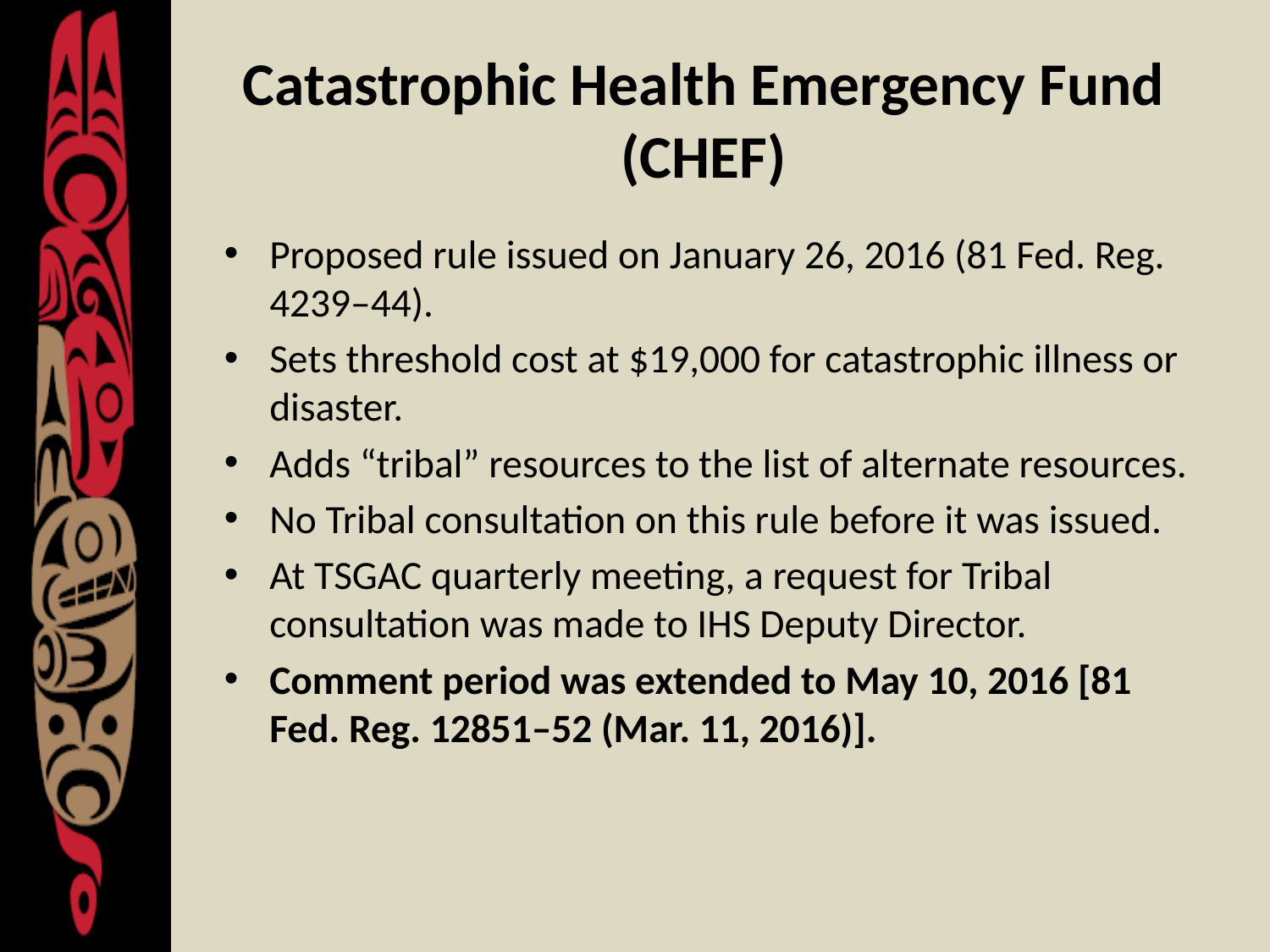

# Catastrophic Health Emergency Fund (CHEF)
Proposed rule issued on January 26, 2016 (81 Fed. Reg. 4239–44).
Sets threshold cost at $19,000 for catastrophic illness or disaster.
Adds “tribal” resources to the list of alternate resources.
No Tribal consultation on this rule before it was issued.
At TSGAC quarterly meeting, a request for Tribal consultation was made to IHS Deputy Director.
Comment period was extended to May 10, 2016 [81 Fed. Reg. 12851–52 (Mar. 11, 2016)].